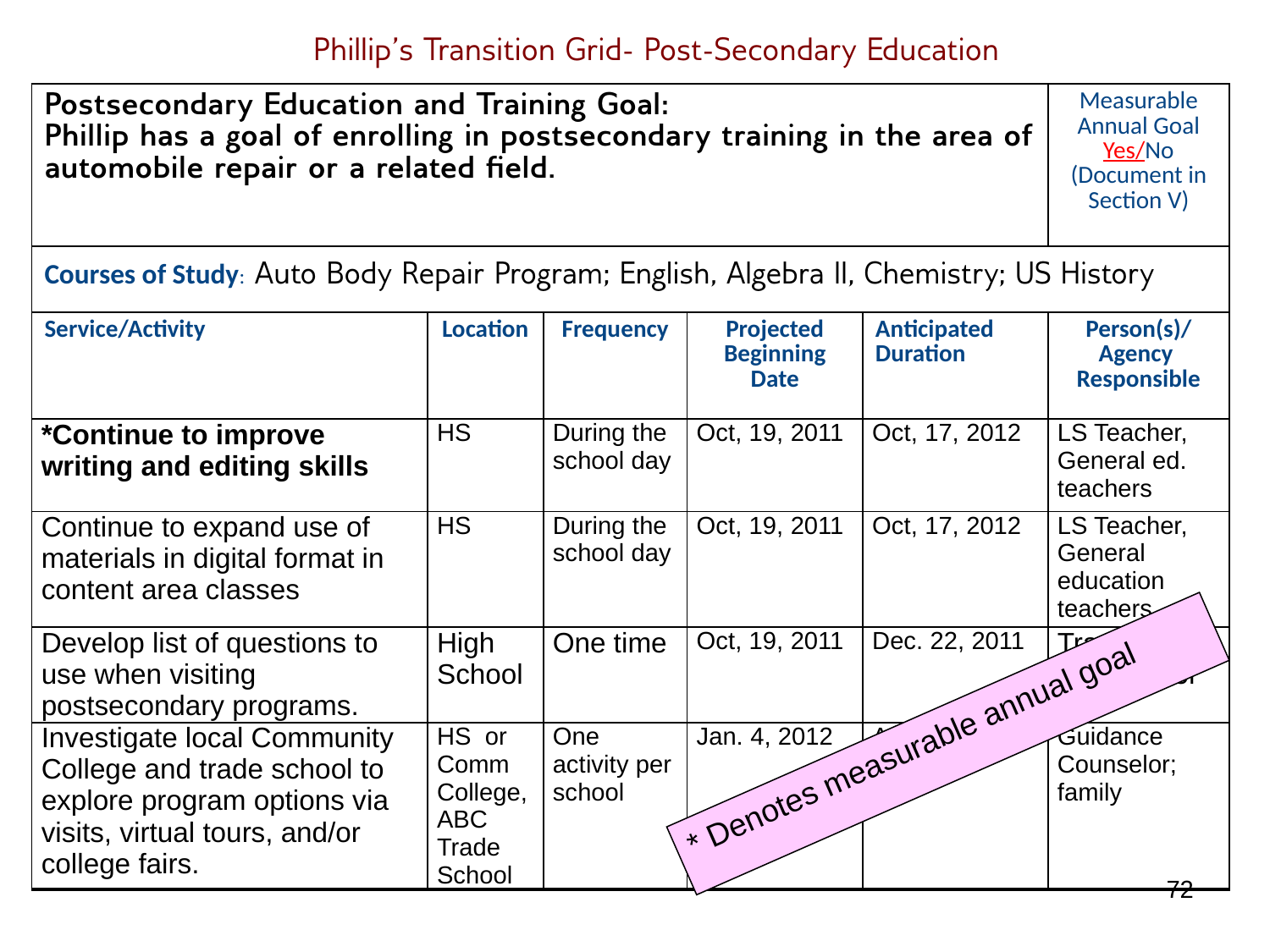

# Phillip’s Transition Grid- Post-Secondary Education
| Postsecondary Education and Training Goal: Phillip has a goal of enrolling in postsecondary training in the area of automobile repair or a related field. |  |  |  |  | Measurable Annual Goal Yes/No (Document in Section V) |
| --- | --- | --- | --- | --- | --- |
| Courses of Study: Auto Body Repair Program; English, Algebra II, Chemistry; US History |  |  |  |  |  |
| Service/Activity | Location | Frequency | Projected Beginning Date | Anticipated Duration | Person(s)/ Agency Responsible |
| \*Continue to improve writing and editing skills | HS | During the school day | Oct, 19, 2011 | Oct, 17, 2012 | LS Teacher, General ed. teachers |
| Continue to expand use of materials in digital format in content area classes | HS | During the school day | Oct, 19, 2011 | Oct, 17, 2012 | LS Teacher, General education teachers |
| Develop list of questions to use when visiting postsecondary programs. | High School | One time | Oct, 19, 2011 | Dec. 22, 2011 | Transition coordinator |
| Investigate local Community College and trade school to explore program options via visits, virtual tours, and/or college fairs. | HS or Comm College, ABC Trade School | One activity per school | Jan. 4, 2012 | April 30, 2012 | Guidance Counselor; family |
* Denotes measurable annual goal
72